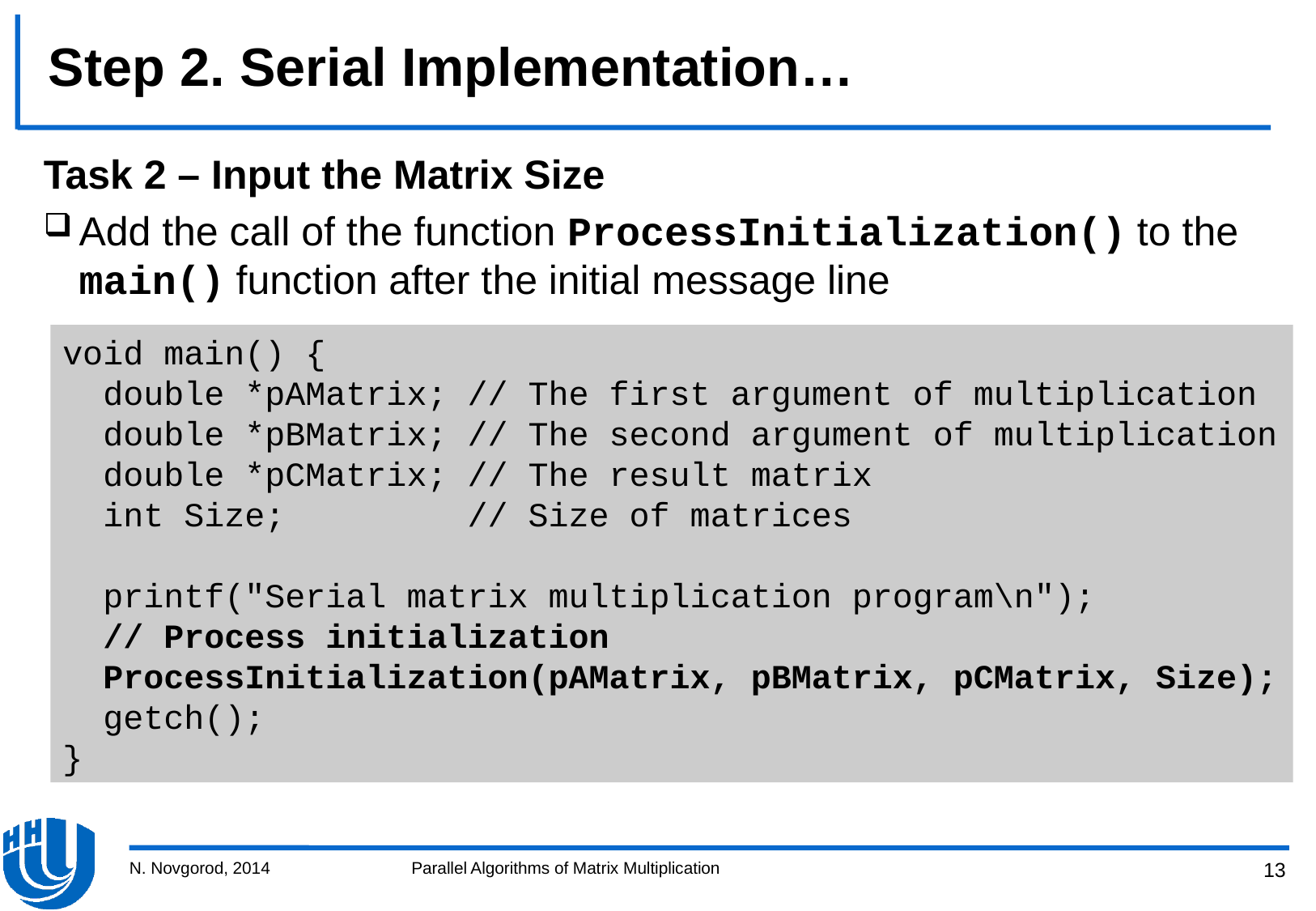

# Step 2. Serial Implementation…
Task 2 – Input the Matrix Size
Add the call of the function ProcessInitialization() to the main() function after the initial message line
void main() {
  double *pAMatrix; // The first argument of multiplication
  double *pBMatrix; // The second argument of multiplication
  double *pCMatrix; // The result matrix
  int Size;         // Size of matrices

  printf("Serial matrix multiplication program\n");
  // Process initialization
  ProcessInitialization(pAMatrix, pBMatrix, pCMatrix, Size);
  getch();
}
N. Novgorod, 2014
Parallel Algorithms of Matrix Multiplication
13